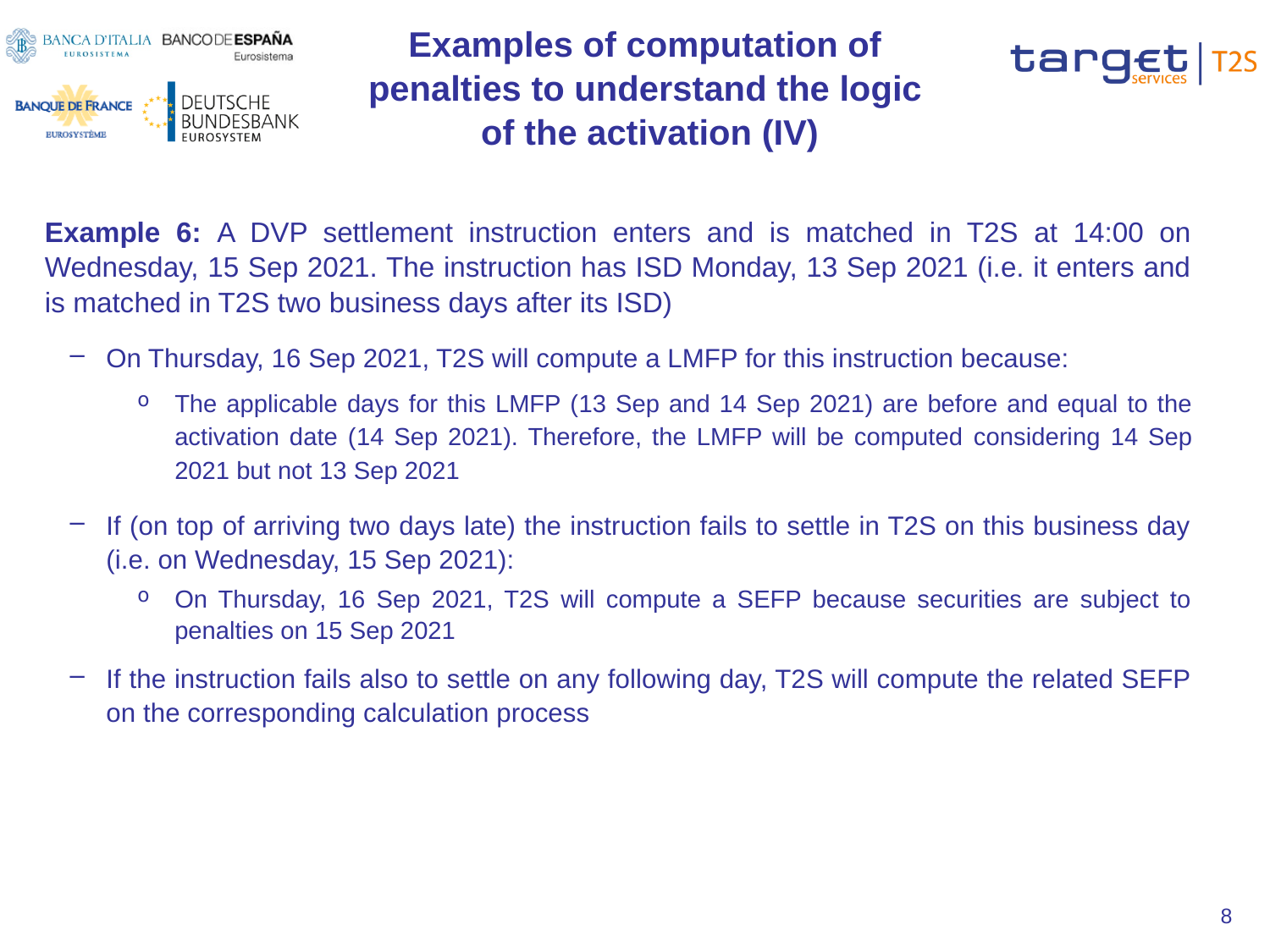

# Examples of computation of penalties to understand the logic of the activation (IV)
Example 6: A DVP settlement instruction enters and is matched in T2S at 14:00 on Wednesday, 15 Sep 2021. The instruction has ISD Monday, 13 Sep 2021 (i.e. it enters and is matched in T2S two business days after its ISD)
On Thursday, 16 Sep 2021, T2S will compute a LMFP for this instruction because:
The applicable days for this LMFP (13 Sep and 14 Sep 2021) are before and equal to the activation date (14 Sep 2021). Therefore, the LMFP will be computed considering 14 Sep 2021 but not 13 Sep 2021
If (on top of arriving two days late) the instruction fails to settle in T2S on this business day (i.e. on Wednesday, 15 Sep 2021):
On Thursday, 16 Sep 2021, T2S will compute a SEFP because securities are subject to penalties on 15 Sep 2021
If the instruction fails also to settle on any following day, T2S will compute the related SEFP on the corresponding calculation process

8